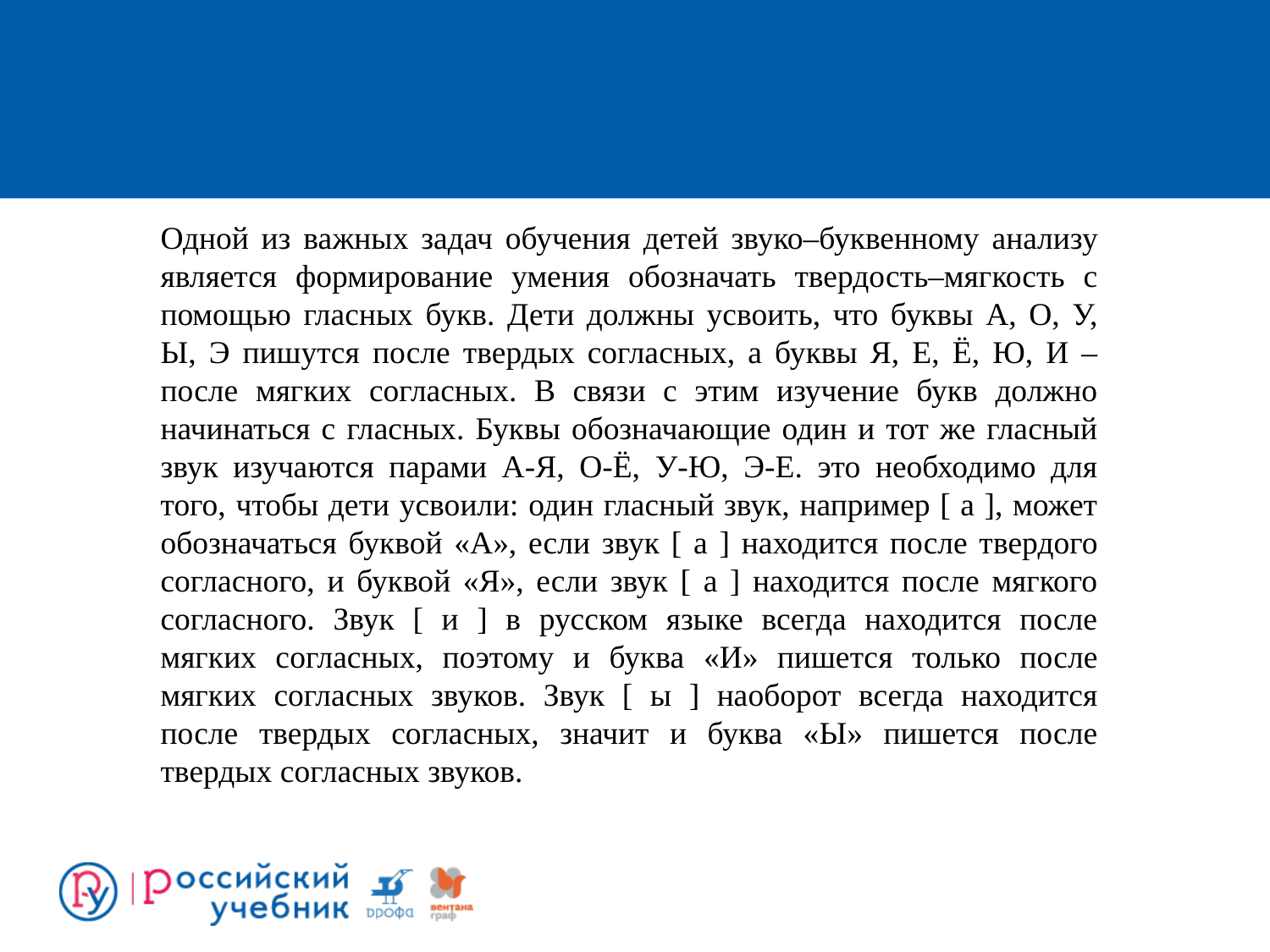

Одной из важных задач обучения детей звуко–буквенному анализу является формирование умения обозначать твердость–мягкость с помощью гласных букв. Дети должны усвоить, что буквы А, О, У, Ы, Э пишутся после твердых согласных, а буквы Я, Е, Ё, Ю, И – после мягких согласных. В связи с этим изучение букв должно начинаться с гласных. Буквы обозначающие один и тот же гласный звук изучаются парами А-Я, О-Ё, У-Ю, Э-Е. это необходимо для того, чтобы дети усвоили: один гласный звук, например [ а ], может обозначаться буквой «А», если звук [ а ] находится после твердого согласного, и буквой «Я», если звук [ а ] находится после мягкого согласного. Звук [ и ] в русском языке всегда находится после мягких согласных, поэтому и буква «И» пишется только после мягких согласных звуков. Звук [ ы ] наоборот всегда находится после твердых согласных, значит и буква «Ы» пишется после твердых согласных звуков.